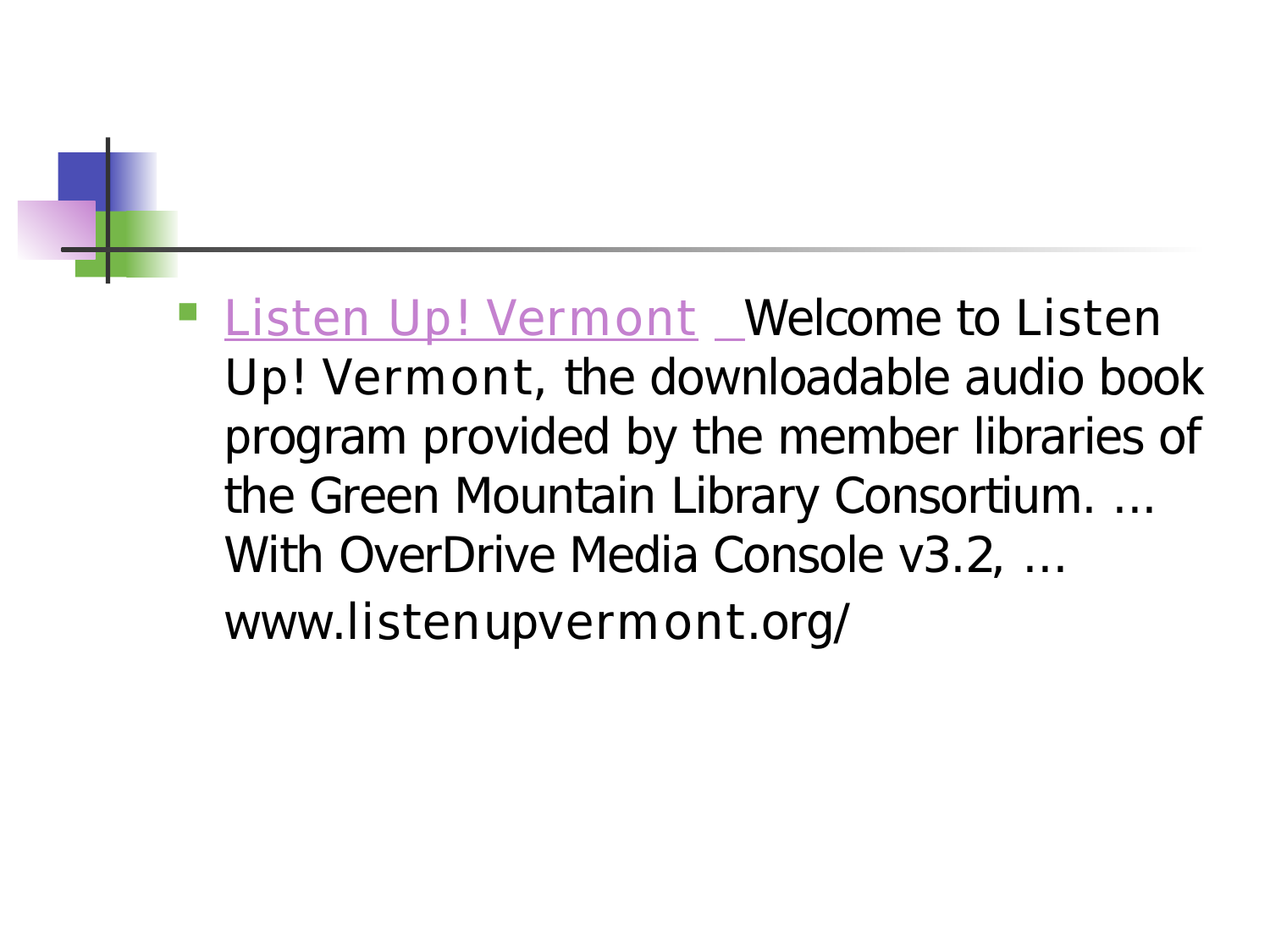

#
Listen Up! Vermont   Welcome to Listen Up! Vermont, the downloadable audio book program provided by the member libraries of the Green Mountain Library Consortium. ... With OverDrive Media Console v3.2, ... www.listenupvermont.org/